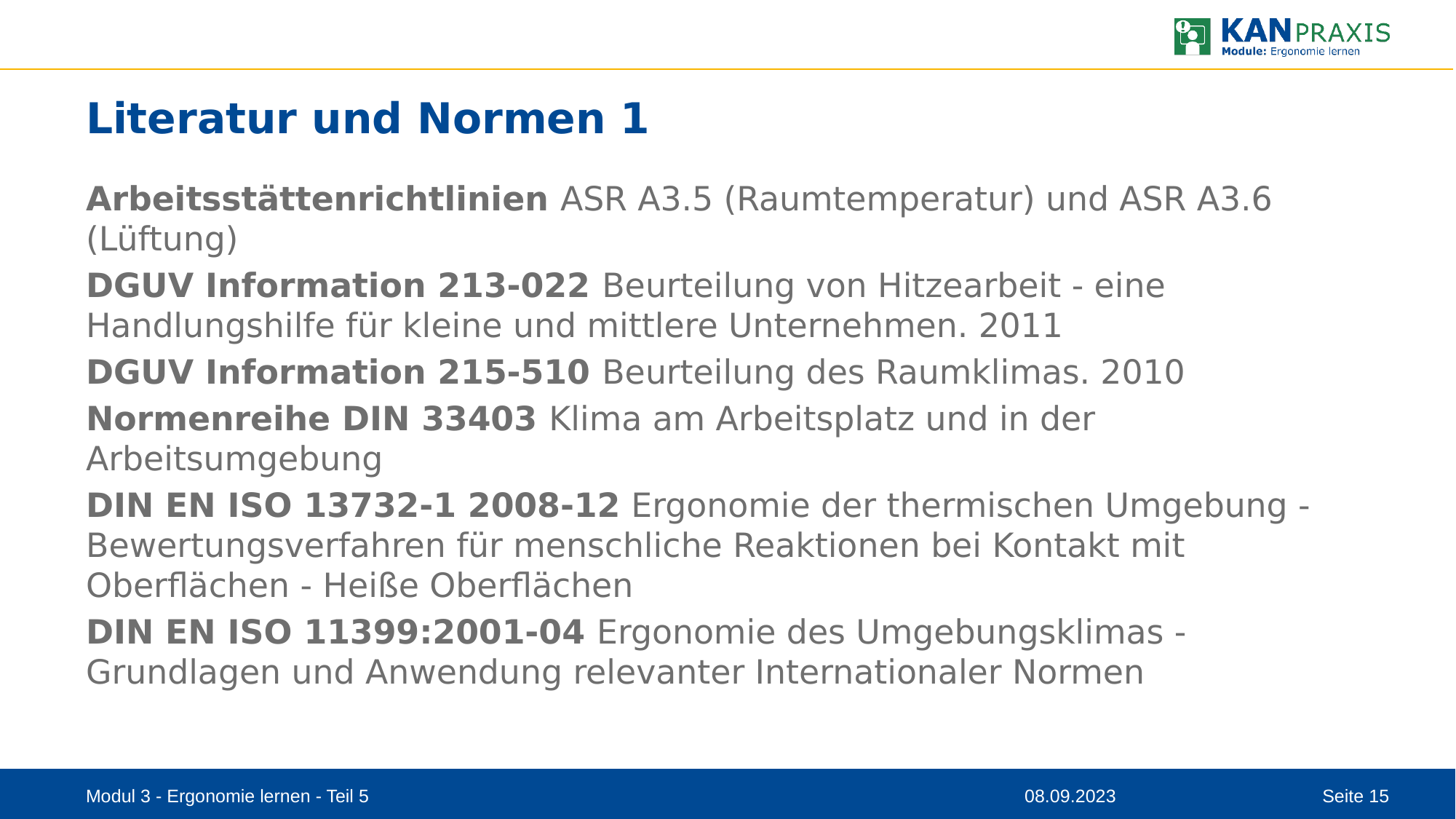

# Literatur und Normen 1
Arbeitsstättenrichtlinien ASR A3.5 (Raumtemperatur) und ASR A3.6 (Lüftung)
DGUV Information 213-022 Beurteilung von Hitzearbeit - eine Handlungshilfe für kleine und mittlere Unternehmen. 2011
DGUV Information 215-510 Beurteilung des Raumklimas. 2010
Normenreihe DIN 33403 Klima am Arbeitsplatz und in der Arbeitsumgebung
DIN EN ISO 13732-1 2008-12 Ergonomie der thermischen Umgebung - Bewertungsverfahren für menschliche Reaktionen bei Kontakt mit Oberflächen - Heiße Oberflächen
DIN EN ISO 11399:2001-04 Ergonomie des Umgebungsklimas - Grundlagen und Anwendung relevanter Internationaler Normen

Modul 3 - Ergonomie lernen - Teil 5
08.09.2023
Seite 15